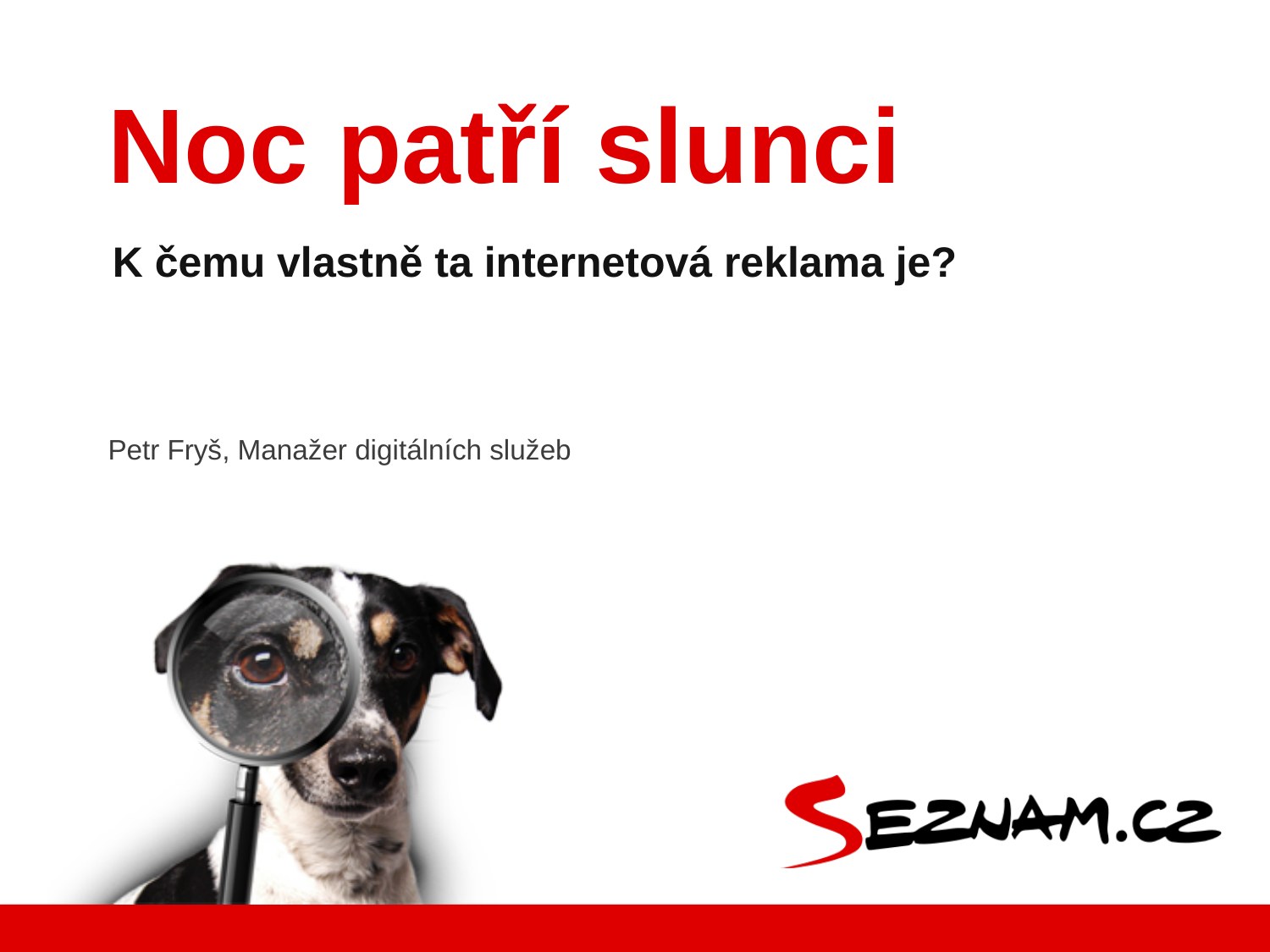

# Noc patří slunci
K čemu vlastně ta internetová reklama je?
Petr Fryš, Manažer digitálních služeb